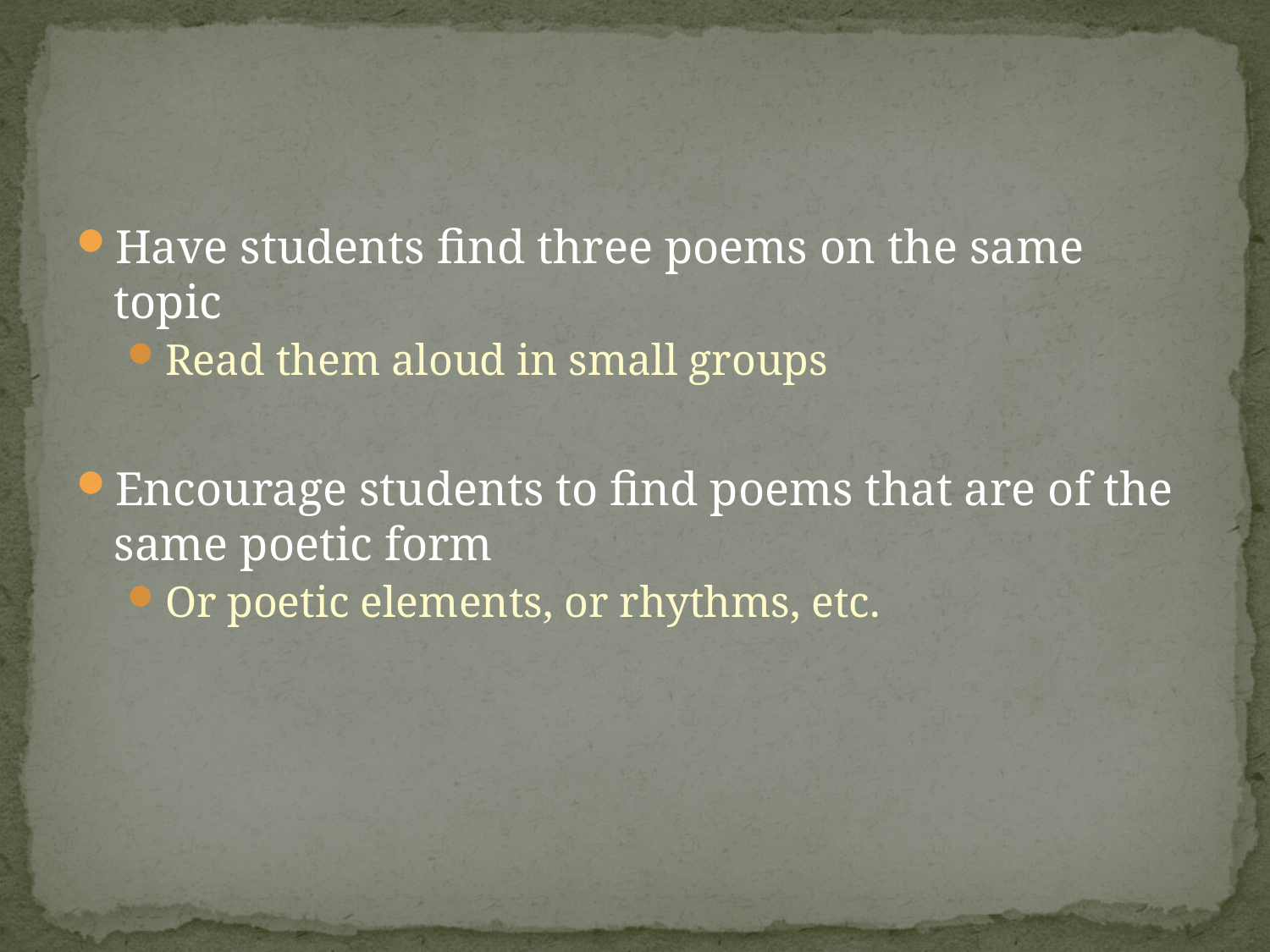

#
Have students find three poems on the same topic
Read them aloud in small groups

Encourage students to find poems that are of the same poetic form
Or poetic elements, or rhythms, etc.